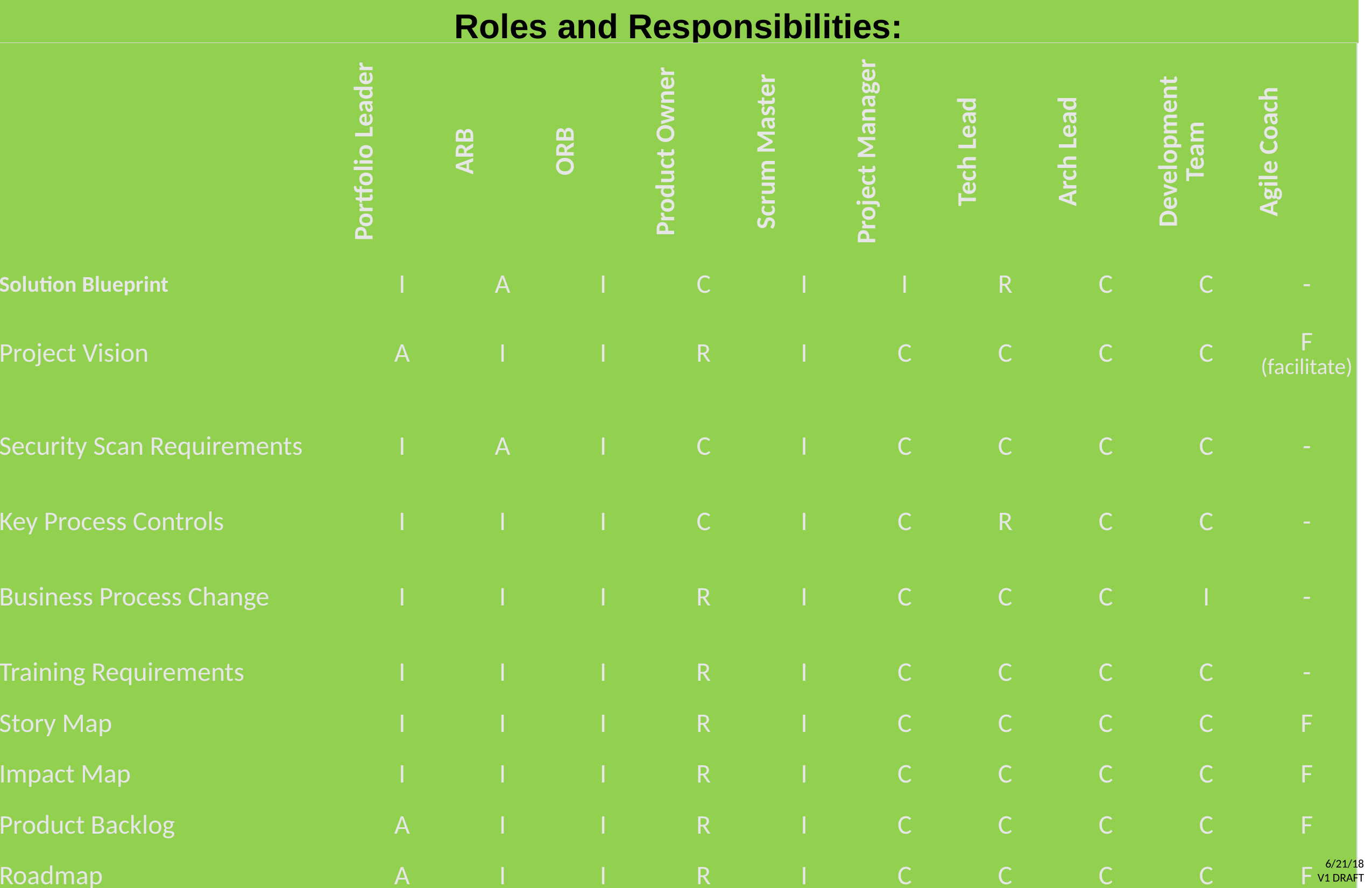

Roles and Responsibilities:
|  | Portfolio Leader | ARB | ORB | Product Owner | Scrum Master | Project Manager | Tech Lead | Arch Lead | Development Team | Agile Coach |
| --- | --- | --- | --- | --- | --- | --- | --- | --- | --- | --- |
| Solution Blueprint | I | A | I | C | I | I | R | C | C | - |
| Project Vision | A | I | I | R | I | C | C | C | C | F (facilitate) |
| Security Scan Requirements | I | A | I | C | I | C | C | C | C | - |
| Key Process Controls | I | I | I | C | I | C | R | C | C | - |
| Business Process Change | I | I | I | R | I | C | C | C | I | - |
| Training Requirements | I | I | I | R | I | C | C | C | C | - |
| Story Map | I | I | I | R | I | C | C | C | C | F |
| Impact Map | I | I | I | R | I | C | C | C | C | F |
| Product Backlog | A | I | I | R | I | C | C | C | C | F |
| Roadmap | A | I | I | R | I | C | C | C | C | F |
6/21/18
V1 DRAFT